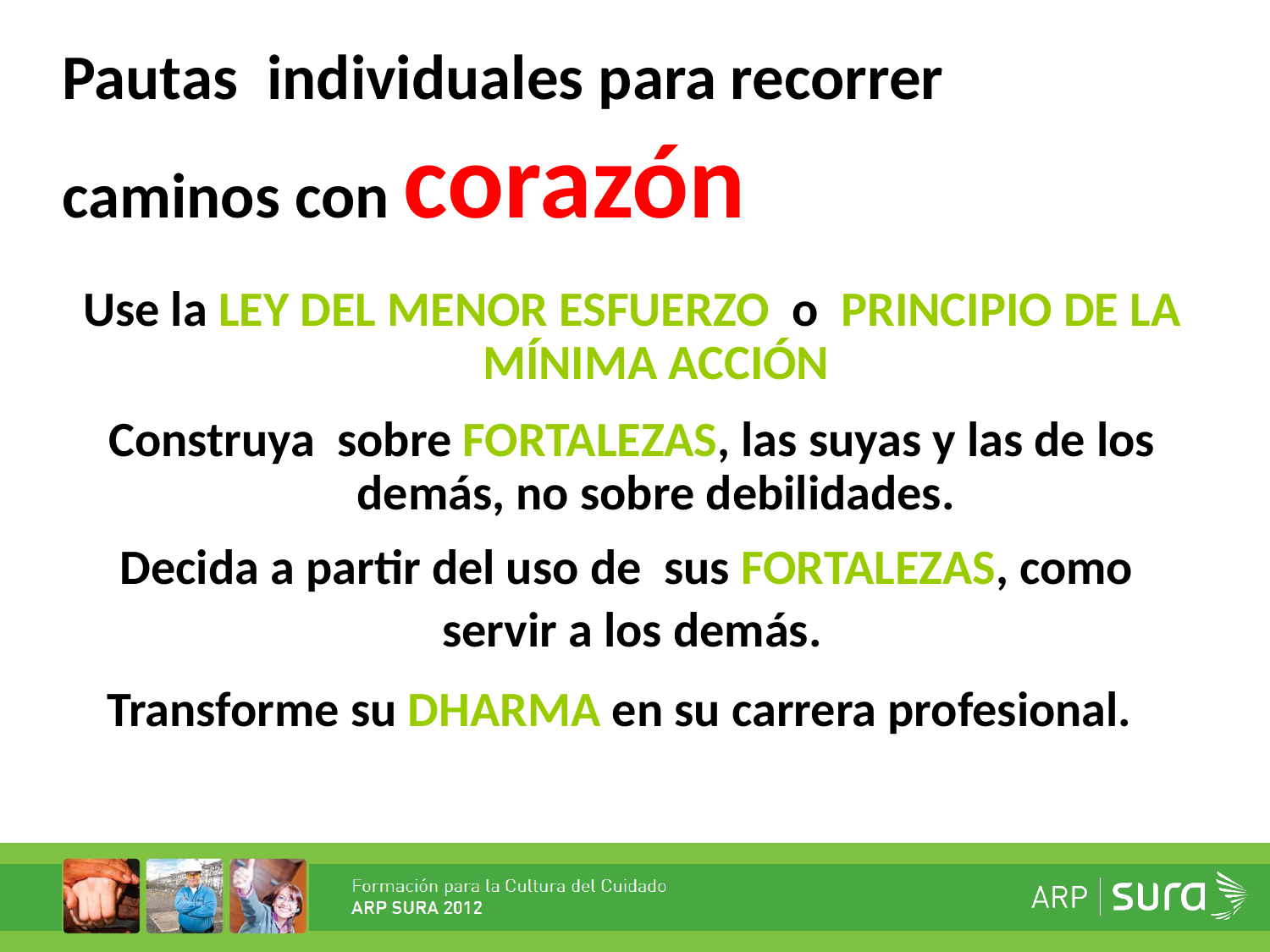

Pautas  individuales para recorrer caminos con corazón
Use la LEY DEL MENOR ESFUERZO  o  PRINCIPIO DE LA MÍNIMA ACCIÓN

Construya  sobre FORTALEZAS, las suyas y las de los demás, no sobre debilidades.

Decida a partir del uso de  sus FORTALEZAS, como
servir a los demás.

Transforme su DHARMA en su carrera profesional.